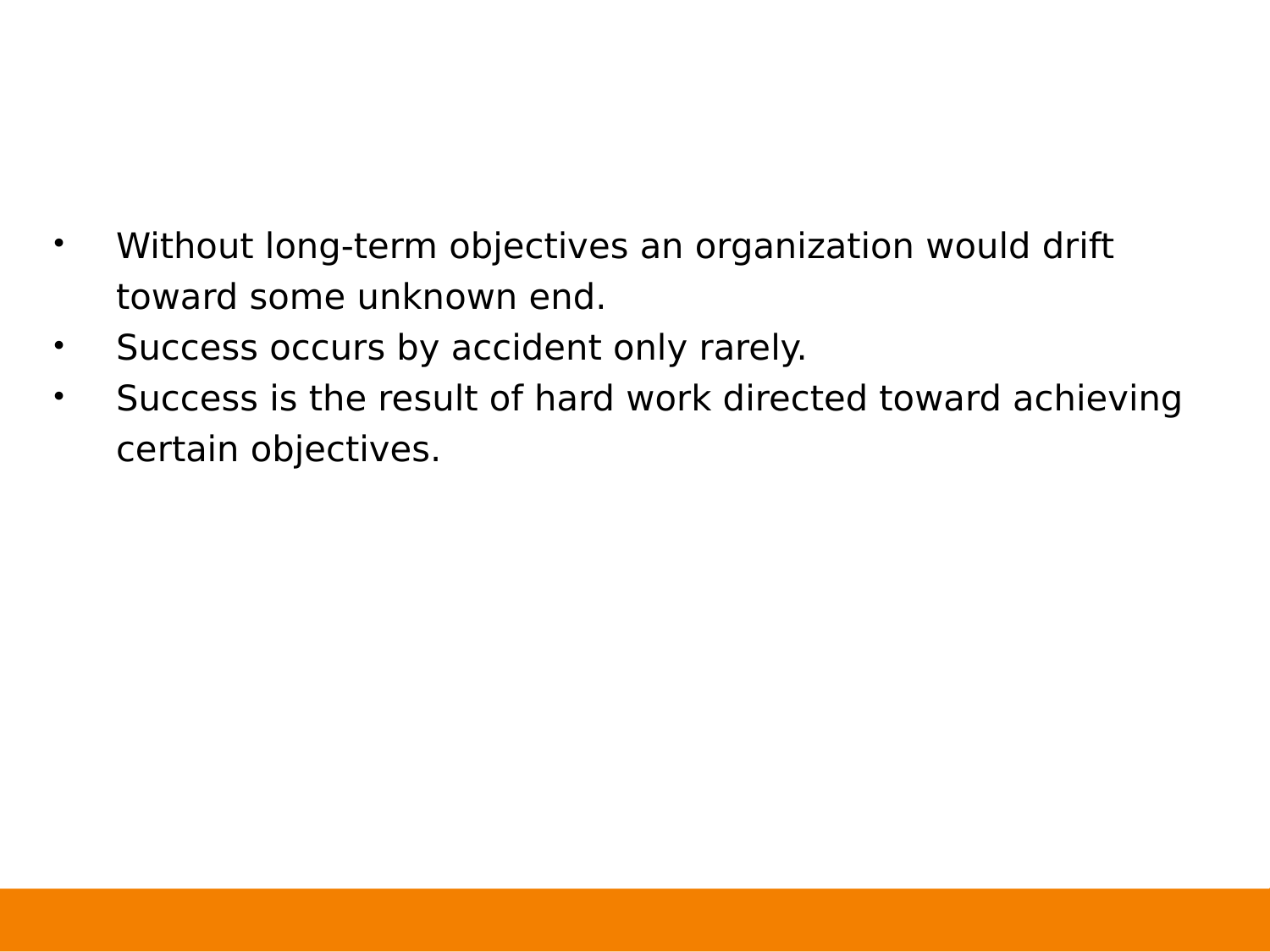

Without long-term objectives an organization would drift toward some unknown end.
Success occurs by accident only rarely.
Success is the result of hard work directed toward achieving certain objectives.